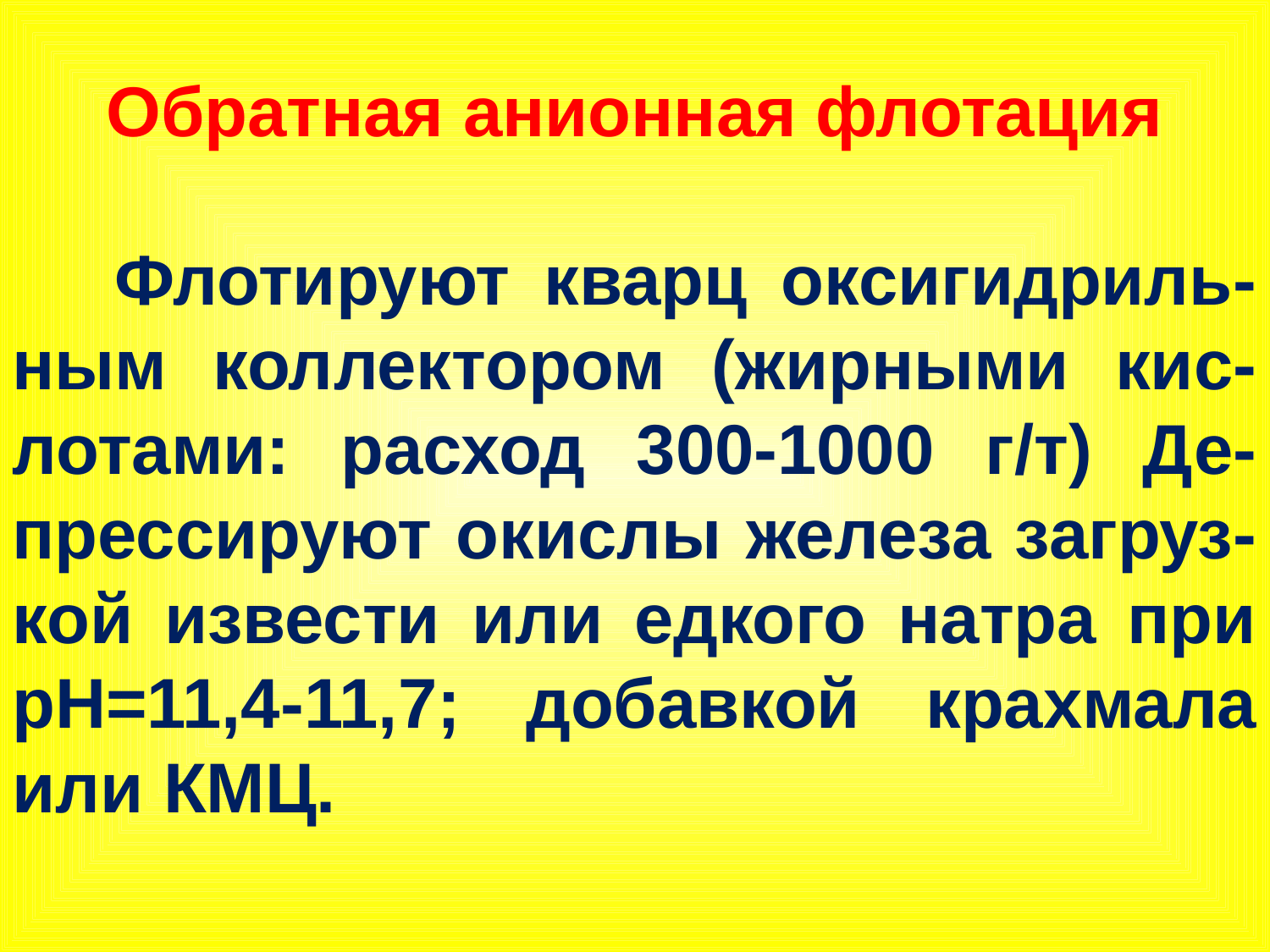

Обратная анионная флотация
   Флотируют кварц оксигидриль-ным коллектором (жирными кис-лотами: расход 300-1000 г/т) Де-прессируют окислы железа загруз-кой извести или едкого натра при рН=11,4-11,7; добавкой крахмала или КМЦ.